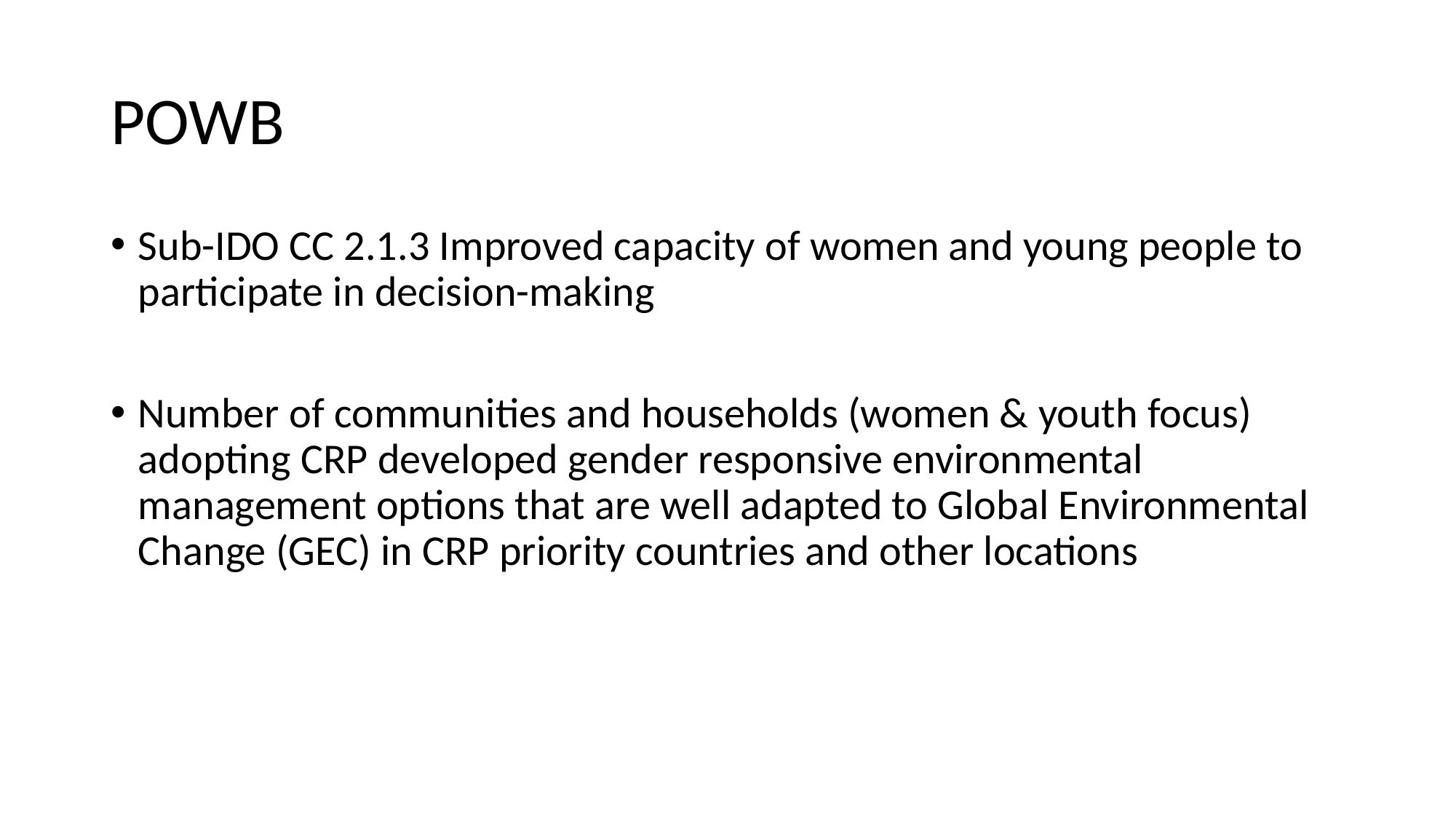

# POWB
Sub-IDO CC 2.1.3 Improved capacity of women and young people to participate in decision-making

Number of communities and households (women & youth focus) adopting CRP developed gender responsive environmental management options that are well adapted to Global Environmental Change (GEC) in CRP priority countries and other locations